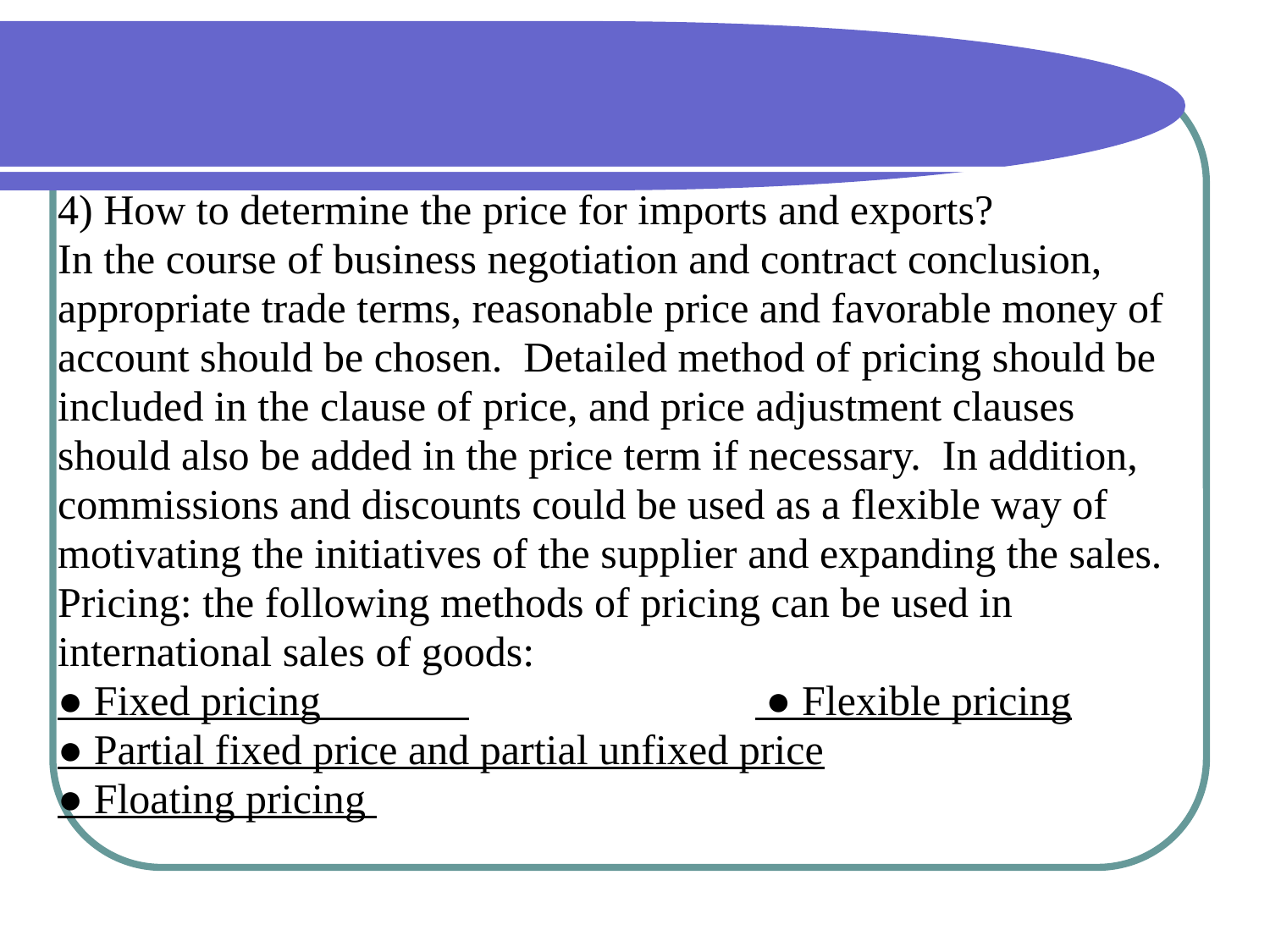

#
4) How to determine the price for imports and exports?
In the course of business negotiation and contract conclusion,
appropriate trade terms, reasonable price and favorable money of
account should be chosen.  Detailed method of pricing should be
included in the clause of price, and price adjustment clauses
should also be added in the price term if necessary.  In addition,
commissions and discounts could be used as a flexible way of
motivating the initiatives of the supplier and expanding the sales.
Pricing: the following methods of pricing can be used in
international sales of goods:
● Fixed pricing                                          ● Flexible pricing
● Partial fixed price and partial unfixed price
● Floating pricing